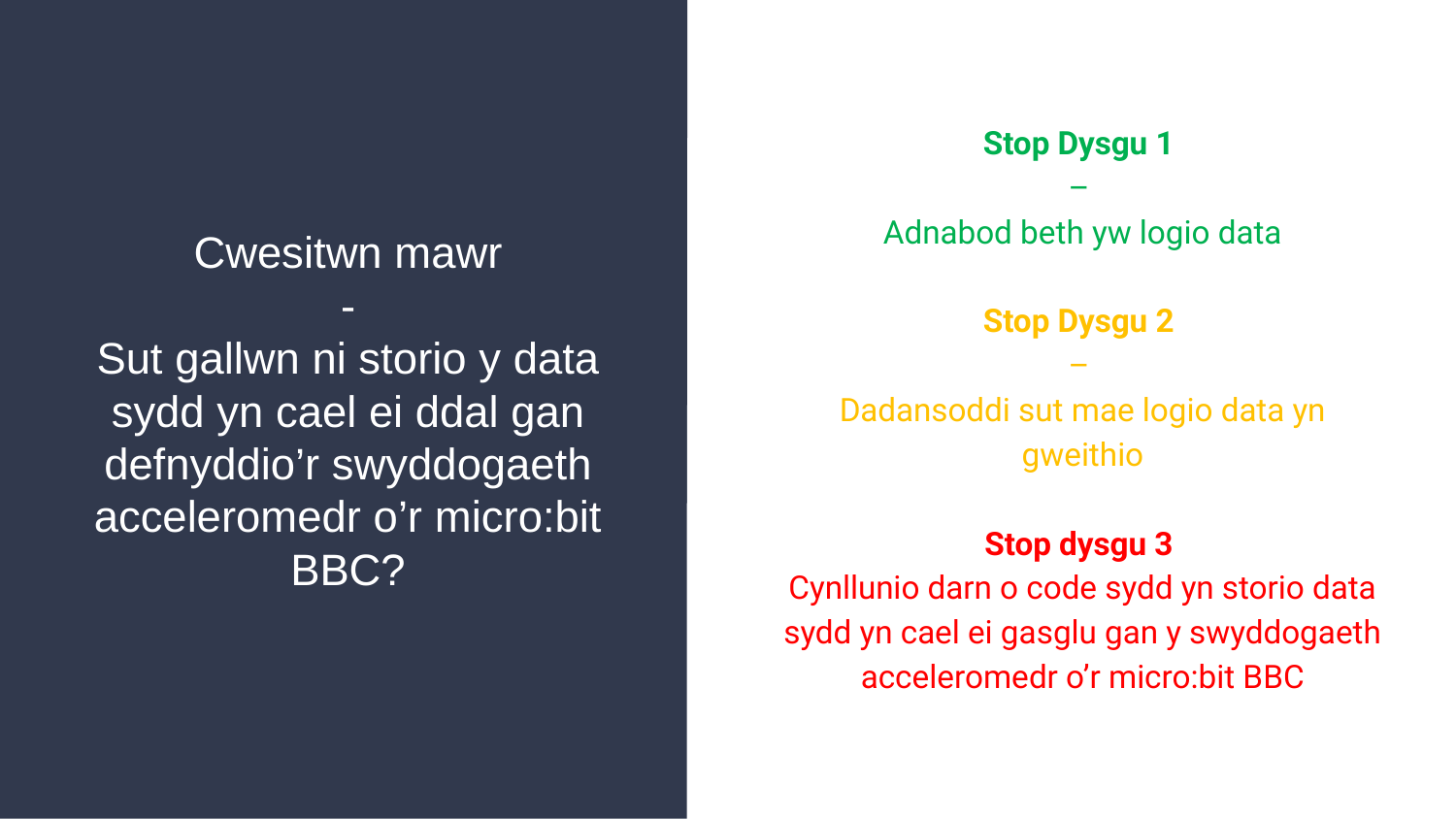

Stop Dysgu 1
–
Adnabod beth yw logio data

Stop Dysgu 2
–
Dadansoddi sut mae logio data yn gweithio

Stop dysgu 3
Cynllunio darn o code sydd yn storio data sydd yn cael ei gasglu gan y swyddogaeth acceleromedr o’r micro:bit BBC
# Cwesitwn mawr - Sut gallwn ni storio y data sydd yn cael ei ddal gan defnyddio’r swyddogaeth acceleromedr o’r micro:bit BBC?